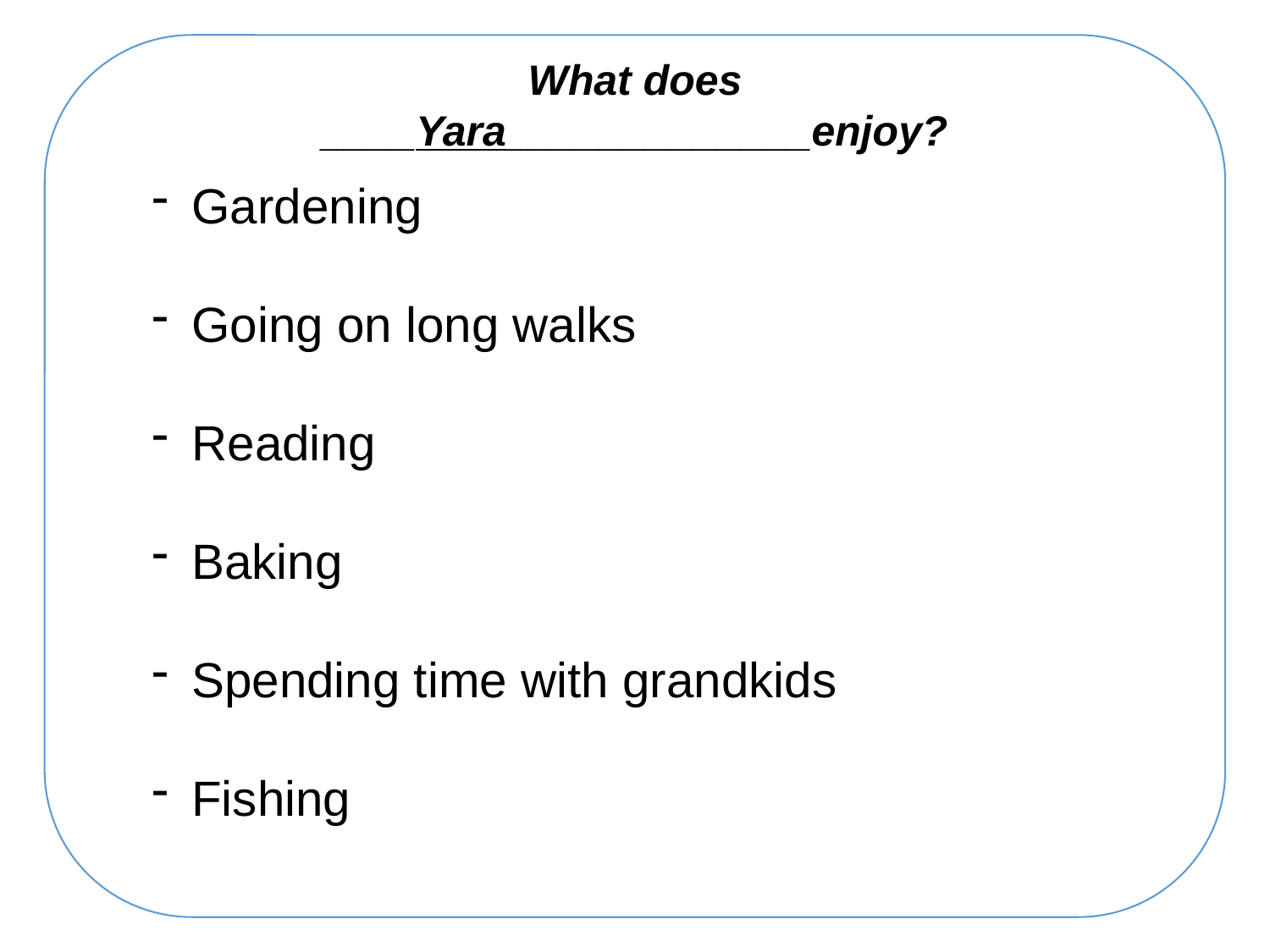

What does ____Yara_____________enjoy?
Gardening

Going on long walks

Reading

Baking

Spending time with grandkids

Fishing